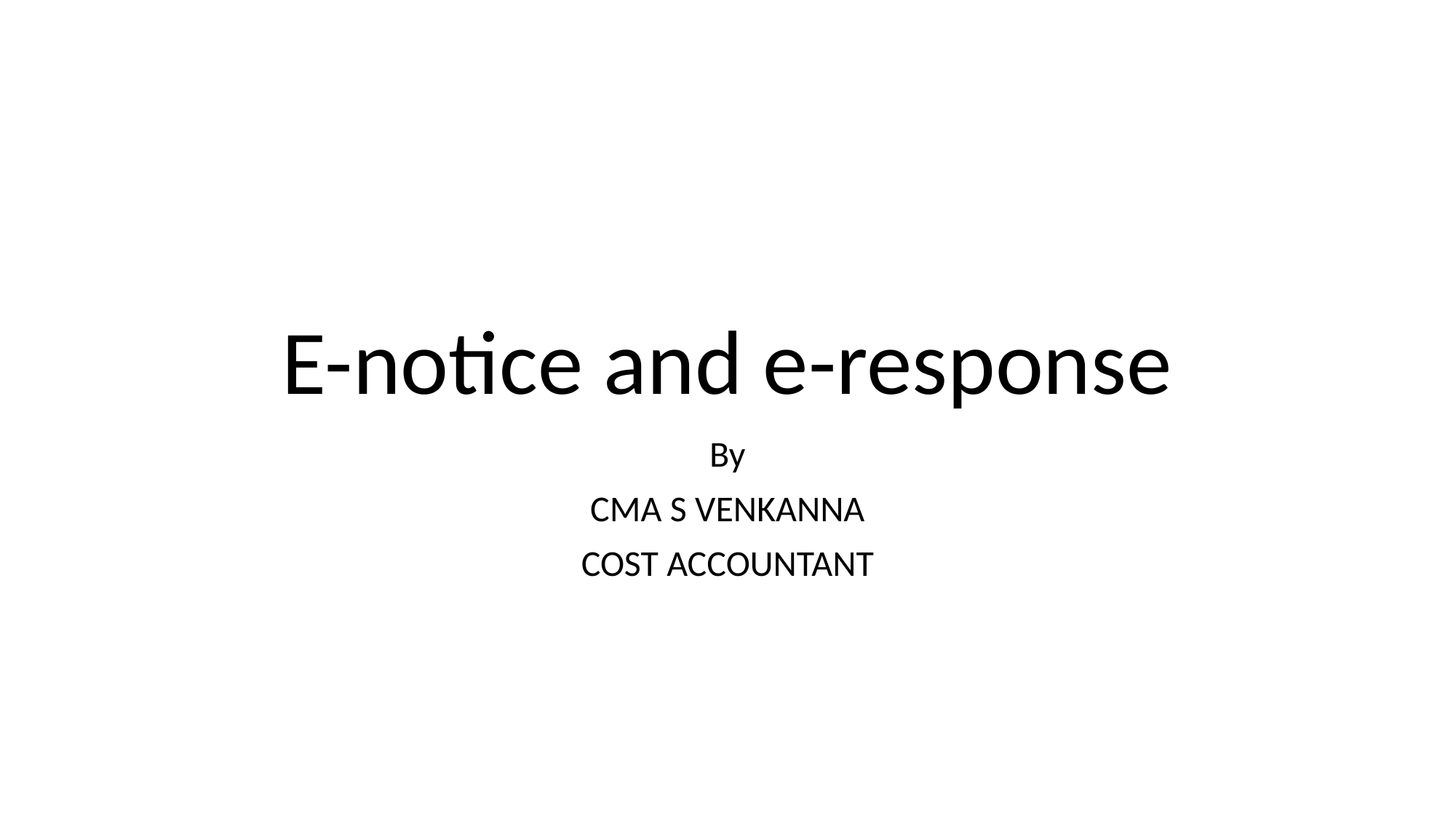

# E-notice and e-response
By
CMA S VENKANNA
COST ACCOUNTANT